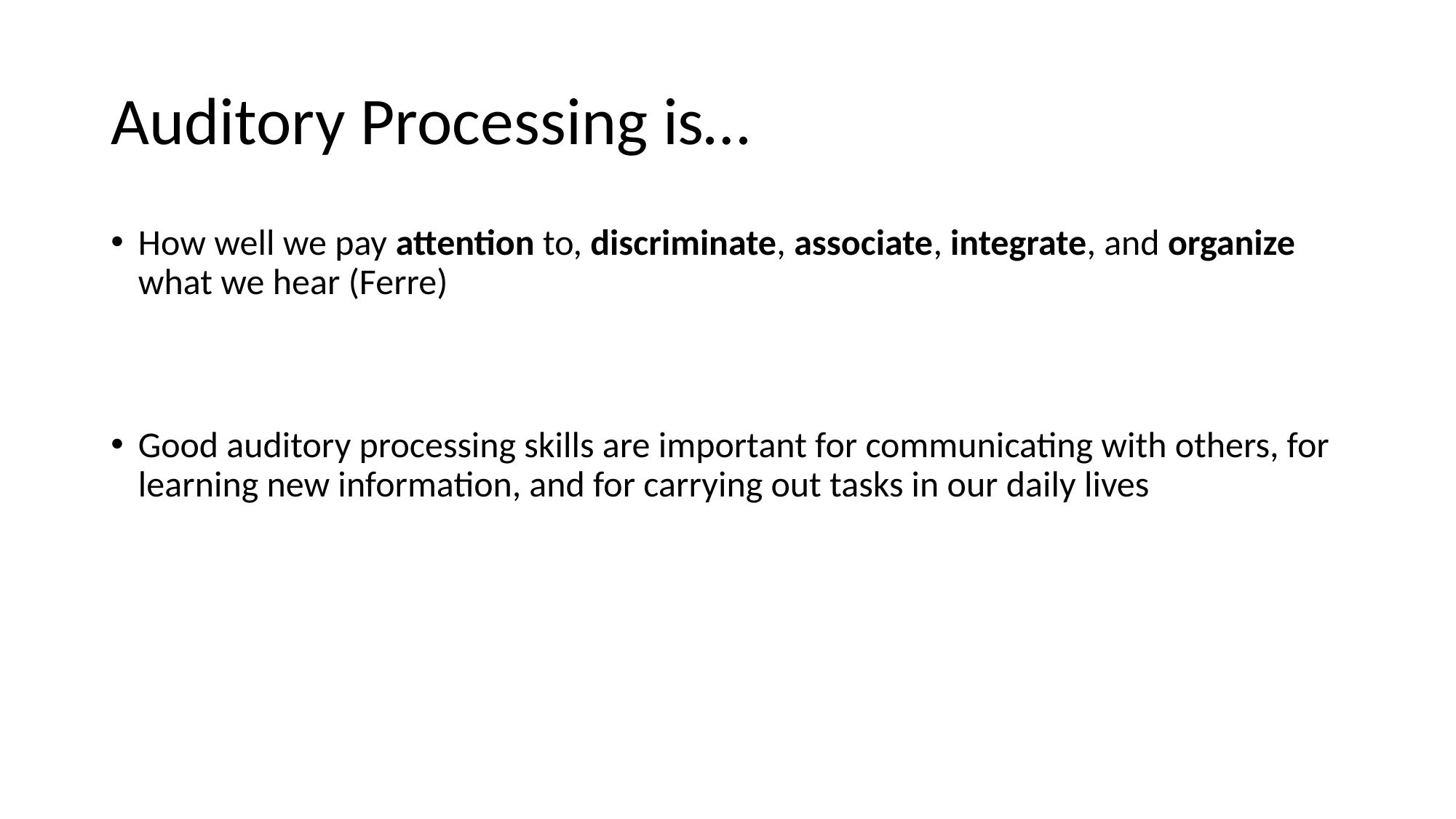

# Auditory Processing is…
How well we pay attention to, discriminate, associate, integrate, and organize what we hear (Ferre)

Good auditory processing skills are important for communicating with others, for learning new information, and for carrying out tasks in our daily lives